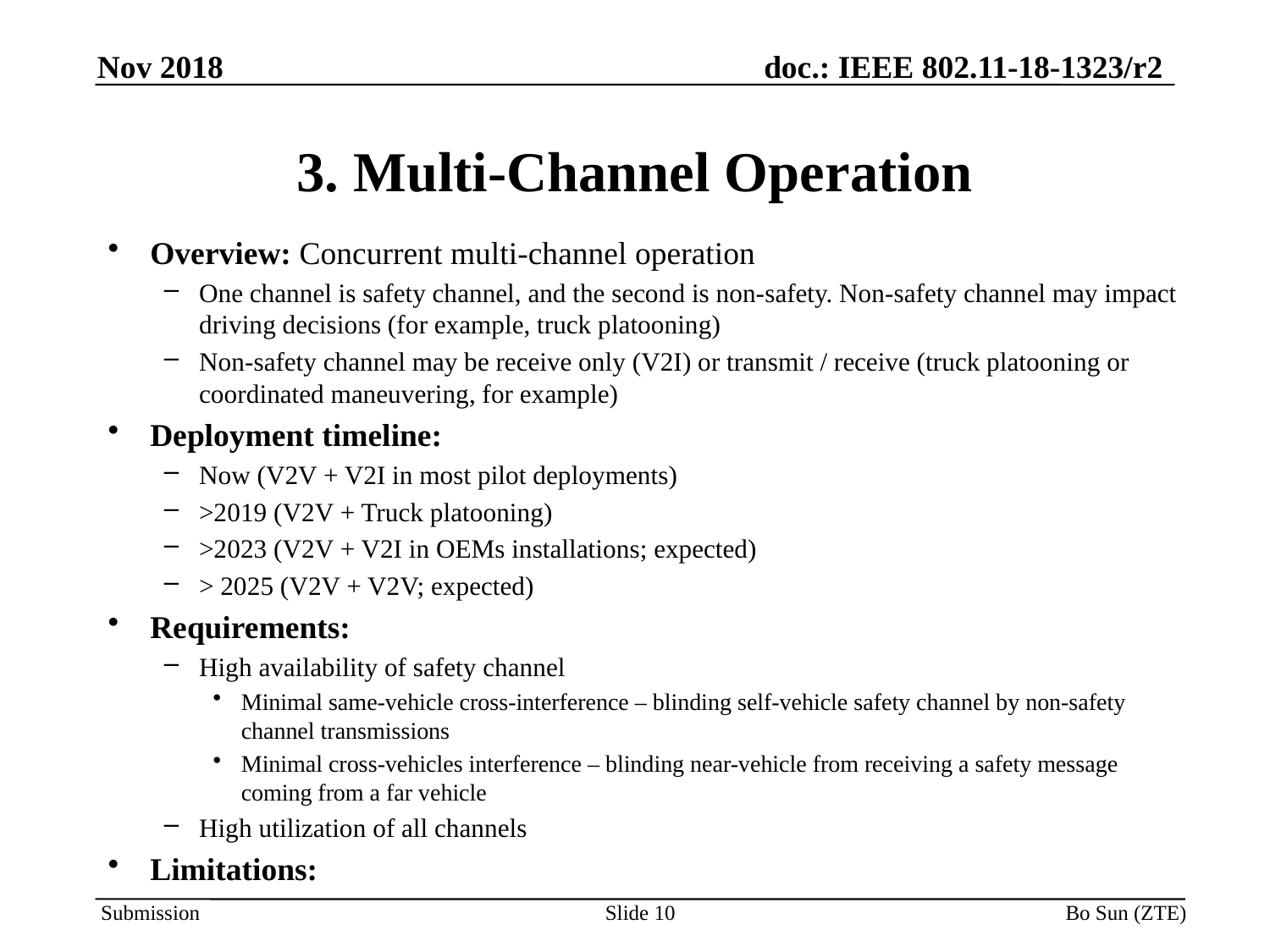

# 3. Multi-Channel Operation
Overview: Concurrent multi-channel operation
One channel is safety channel, and the second is non-safety. Non-safety channel may impact driving decisions (for example, truck platooning)
Non-safety channel may be receive only (V2I) or transmit / receive (truck platooning or coordinated maneuvering, for example)
Deployment timeline:
Now (V2V + V2I in most pilot deployments)
>2019 (V2V + Truck platooning)
>2023 (V2V + V2I in OEMs installations; expected)
> 2025 (V2V + V2V; expected)
Requirements:
High availability of safety channel
Minimal same-vehicle cross-interference – blinding self-vehicle safety channel by non-safety channel transmissions
Minimal cross-vehicles interference – blinding near-vehicle from receiving a safety message coming from a far vehicle
High utilization of all channels
Limitations:
Slide 10
Bo Sun (ZTE)